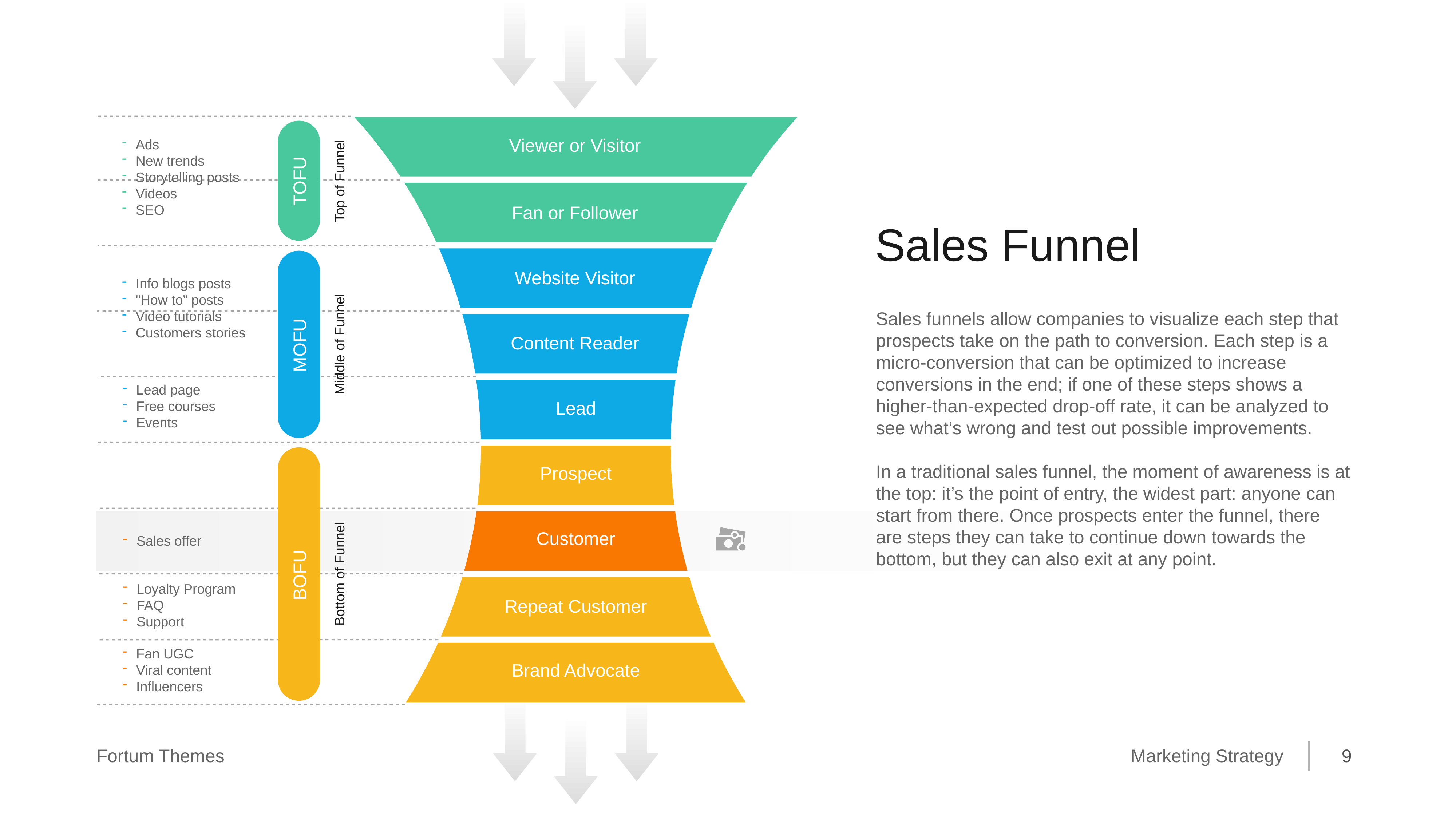

Viewer or Visitor
Ads
New trends
Storytelling posts
Videos
SEO

TOFU
Top of Funnel

Fan or Follower
Sales Funnel

Website Visitor
Info blogs posts
"How to” posts
Video tutorials
Customers stories
Sales funnels allow companies to visualize each step that prospects take on the path to conversion. Each step is a micro-conversion that can be optimized to increase conversions in the end; if one of these steps shows a higher-than-expected drop-off rate, it can be analyzed to see what’s wrong and test out possible improvements.

In a traditional sales funnel, the moment of awareness is at the top: it’s the point of entry, the widest part: anyone can start from there. Once prospects enter the funnel, there are steps they can take to continue down towards the bottom, but they can also exit at any point.

Content Reader
MOFU
Middle of Funnel

Lead page
Free courses
Events

Lead

Prospect

Customer

Sales offer

BOFU
Bottom of Funnel

Loyalty Program
FAQ
Support

Repeat Customer

Fan UGC
Viral content
Influencers

Brand Advocate

9